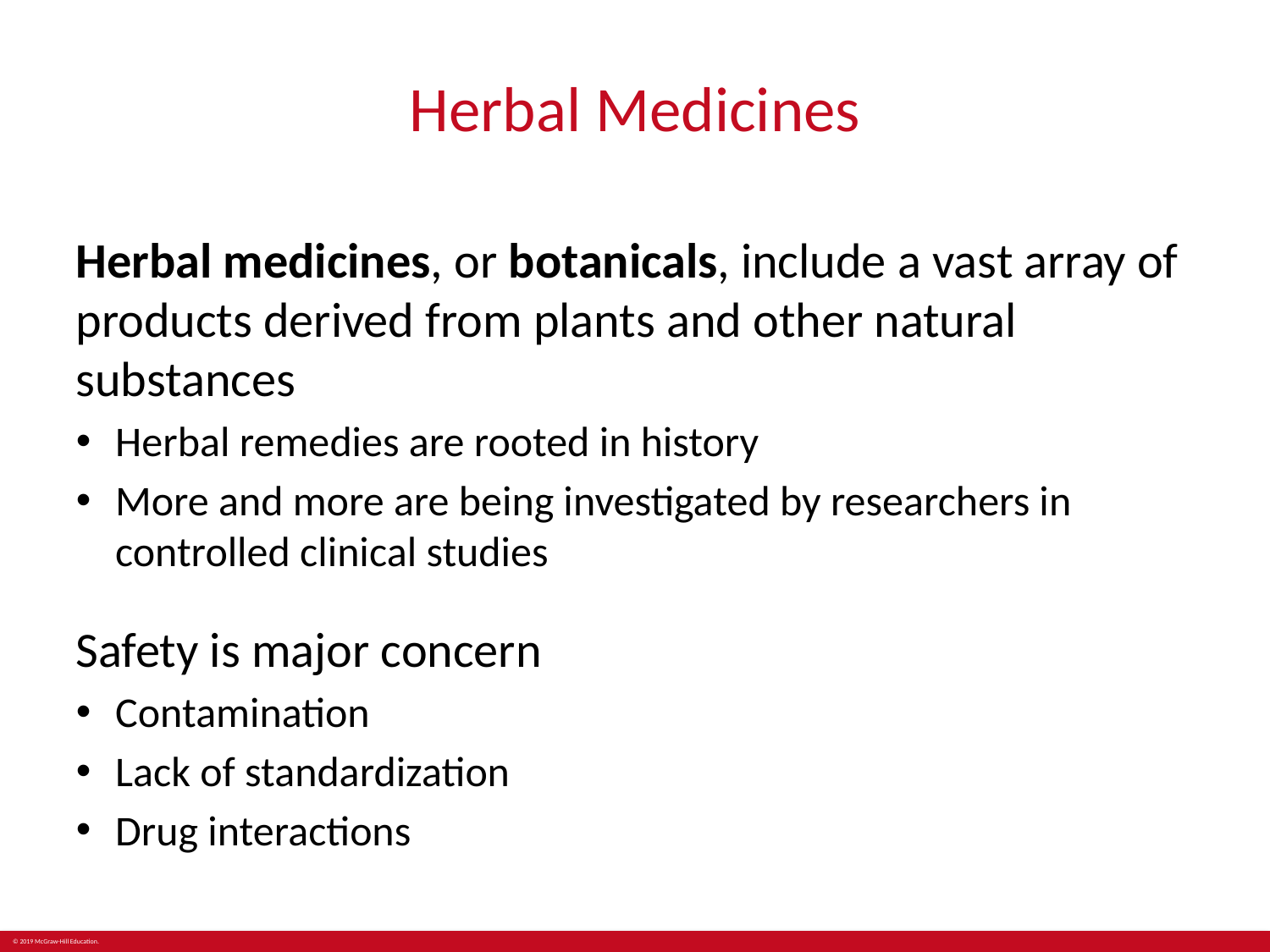

# Herbal Medicines
Herbal medicines, or botanicals, include a vast array of products derived from plants and other natural substances
Herbal remedies are rooted in history
More and more are being investigated by researchers in controlled clinical studies
Safety is major concern
Contamination
Lack of standardization
Drug interactions